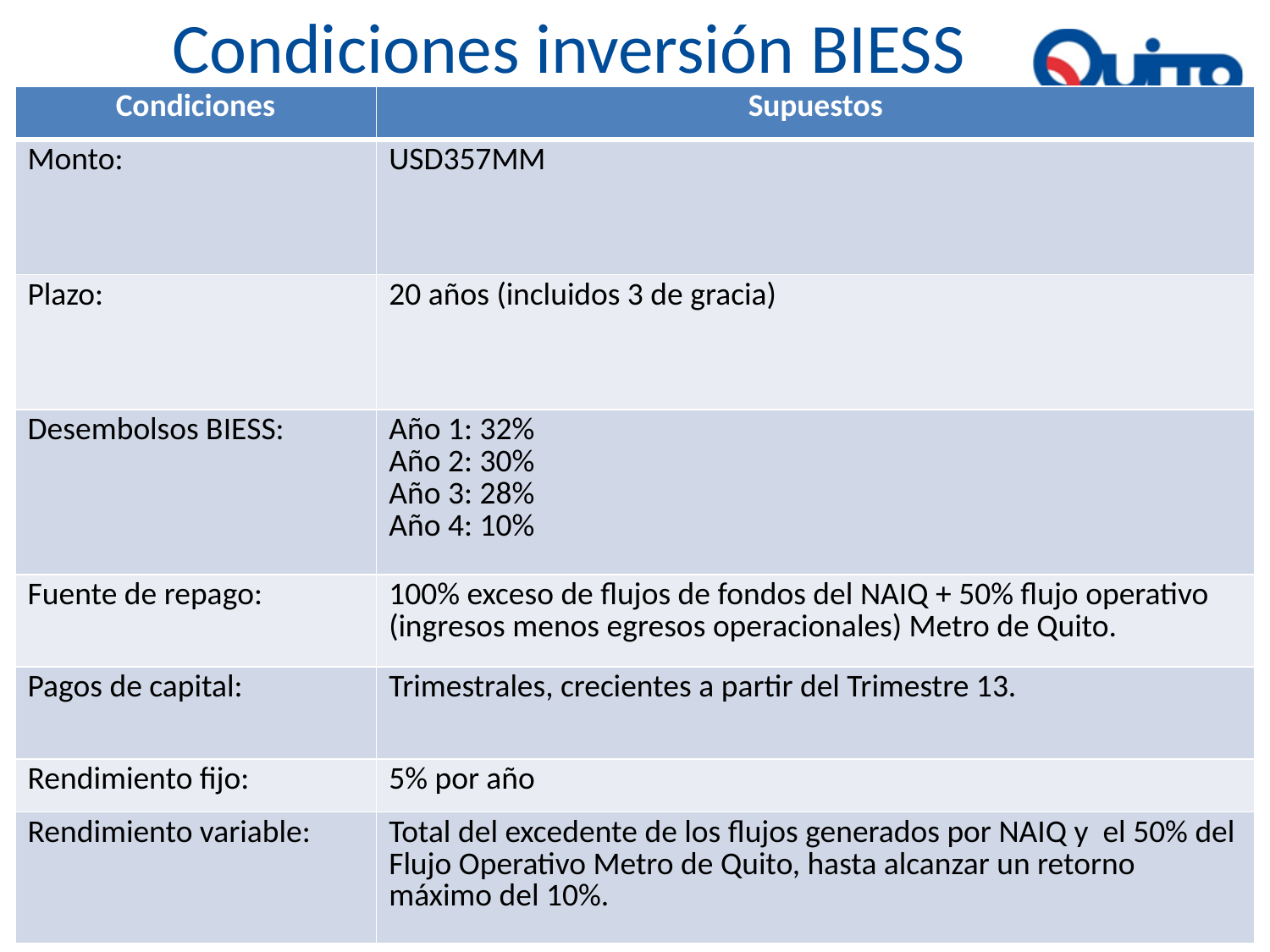

# Condiciones inversión BIESS
| Condiciones | Supuestos |
| --- | --- |
| Monto: | USD357MM |
| Plazo: | 20 años (incluidos 3 de gracia) |
| Desembolsos BIESS: | Año 1: 32% Año 2: 30% Año 3: 28% Año 4: 10% |
| Fuente de repago: | 100% exceso de flujos de fondos del NAIQ + 50% flujo operativo (ingresos menos egresos operacionales) Metro de Quito. |
| Pagos de capital: | Trimestrales, crecientes a partir del Trimestre 13. |
| Rendimiento fijo: | 5% por año |
| Rendimiento variable: | Total del excedente de los flujos generados por NAIQ y el 50% del Flujo Operativo Metro de Quito, hasta alcanzar un retorno máximo del 10%. |
13